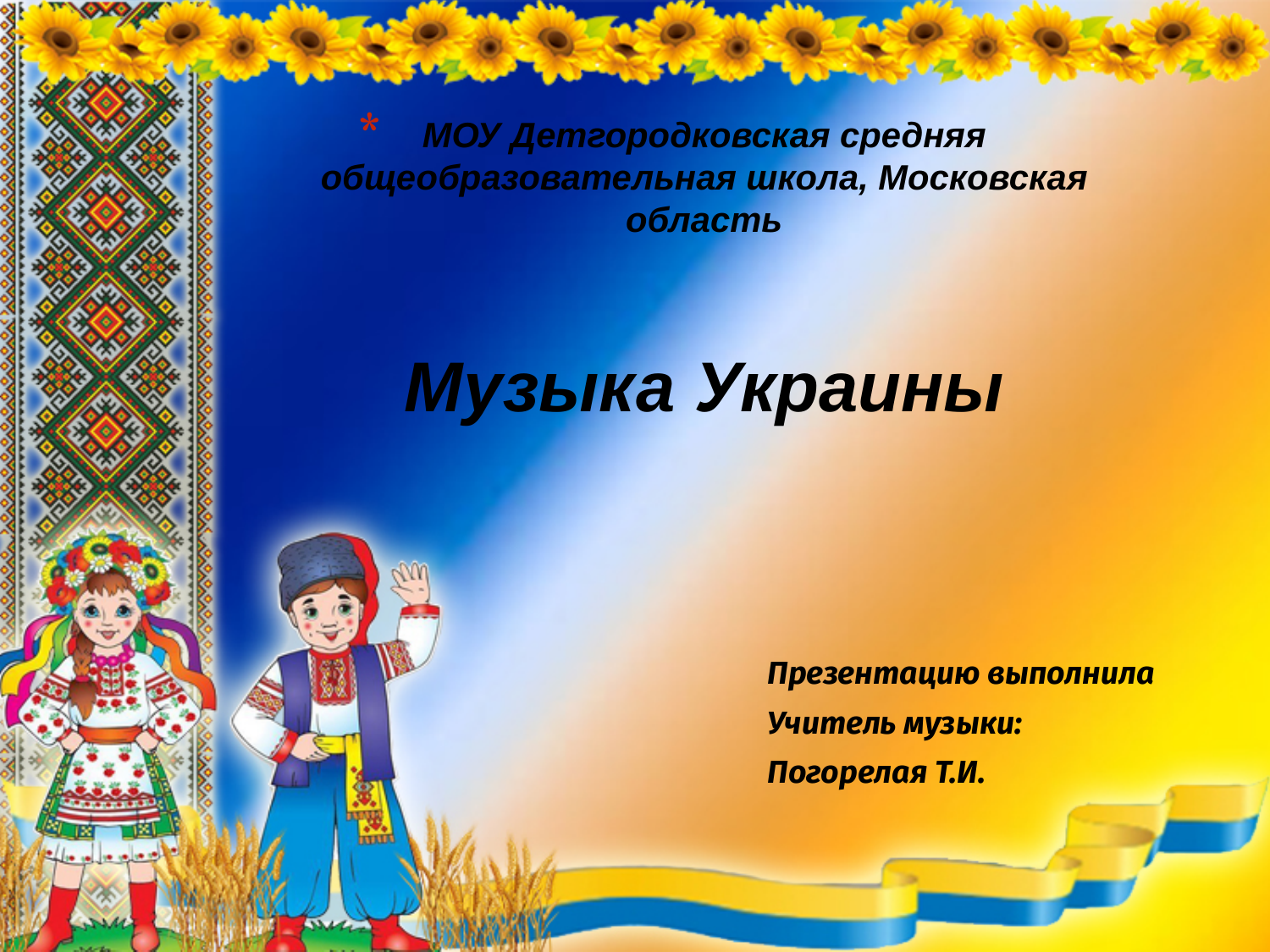

# МОУ Детгородковская средняя общеобразовательная школа, Московская область Музыка Украины
Презентацию выполнила
Учитель музыки:
Погорелая Т.И.